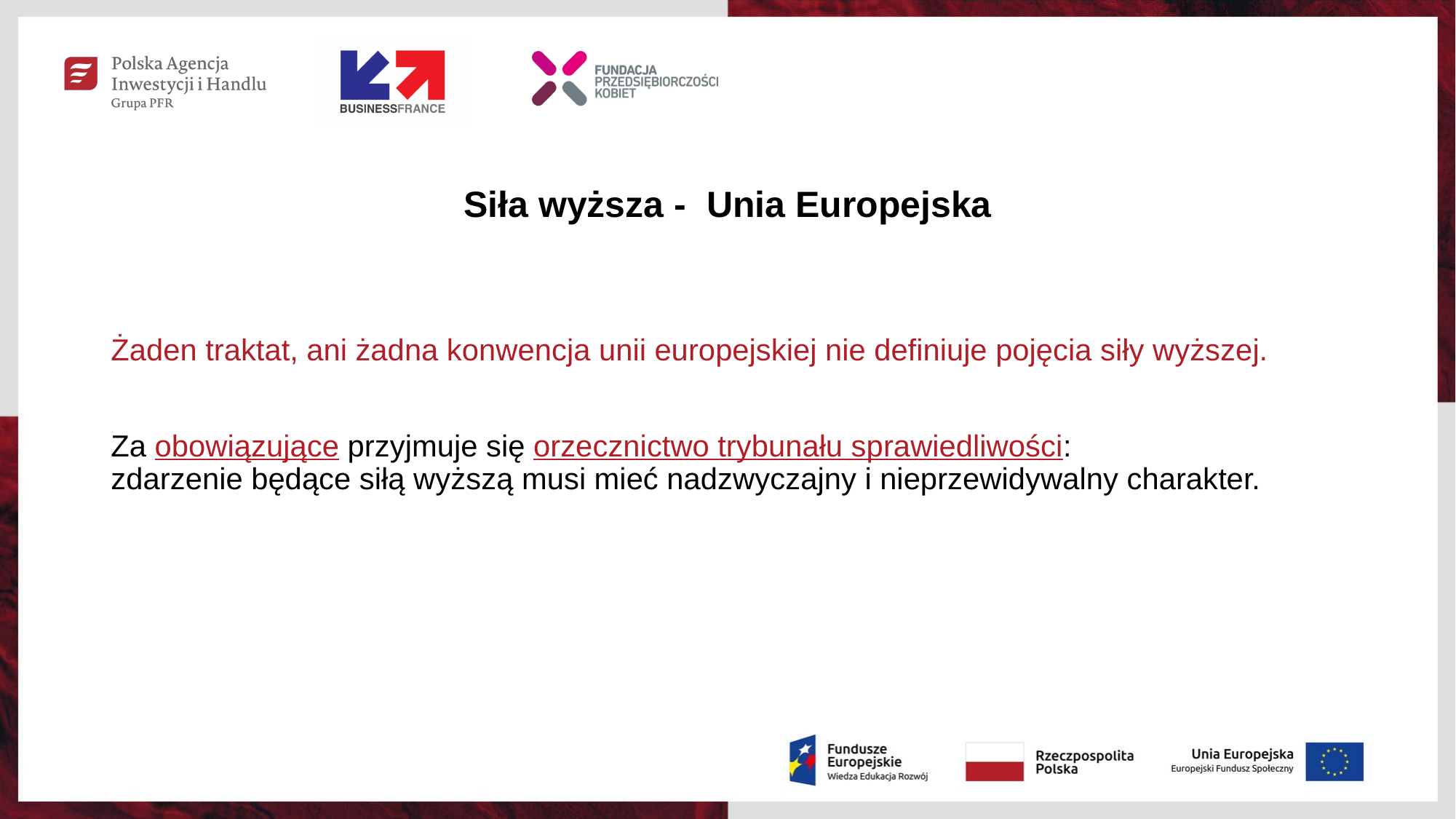

# Siła wyższa -  Unia Europejska
Żaden traktat, ani żadna konwencja unii europejskiej nie definiuje pojęcia siły wyższej.

Za obowiązujące przyjmuje się orzecznictwo trybunału sprawiedliwości:
zdarzenie będące siłą wyższą musi mieć nadzwyczajny i nieprzewidywalny charakter.